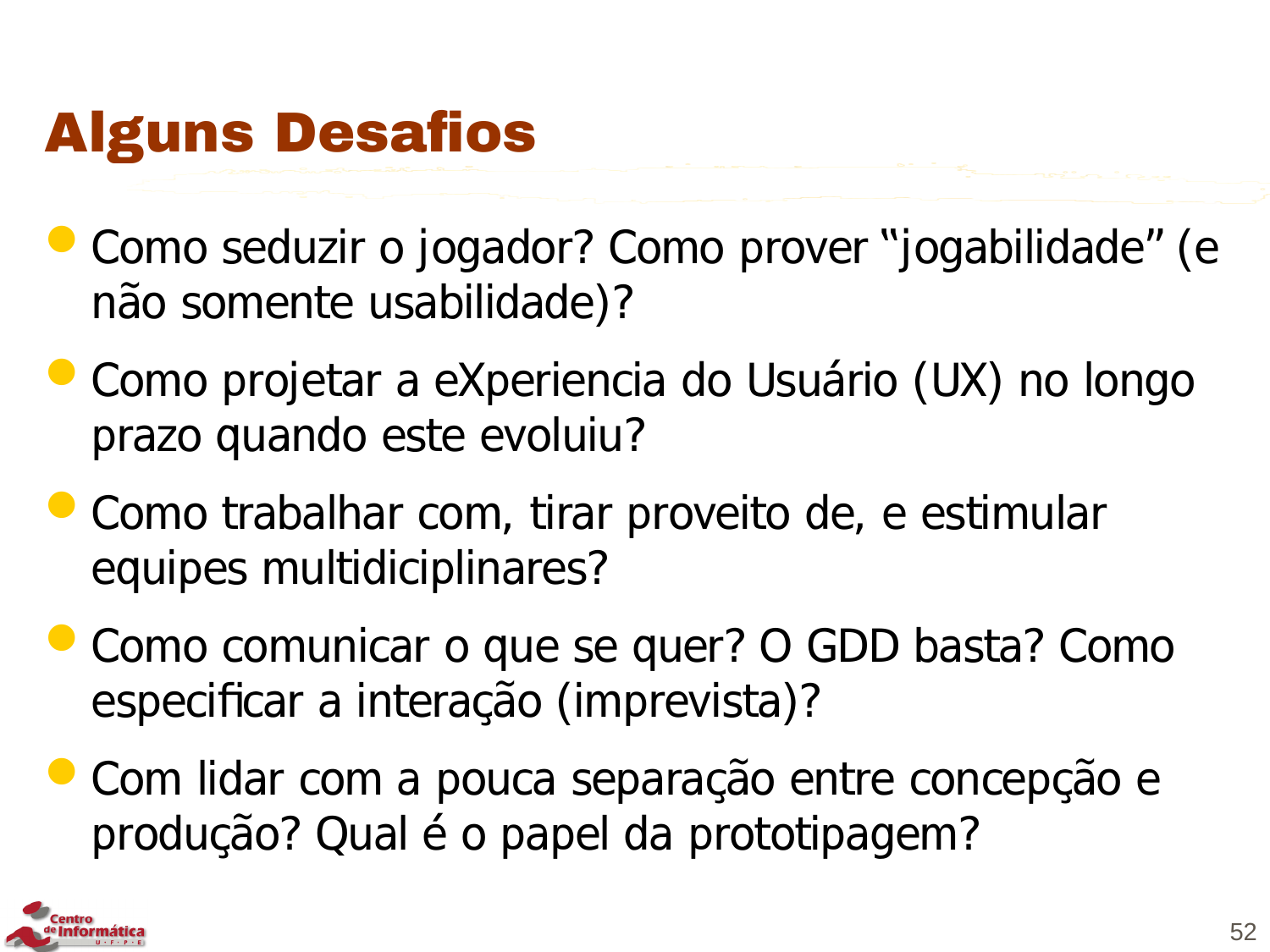

# Alguns Desafios
Como seduzir o jogador? Como prover “jogabilidade” (e não somente usabilidade)?
Como projetar a eXperiencia do Usuário (UX) no longo prazo quando este evoluiu?
Como trabalhar com, tirar proveito de, e estimular equipes multidiciplinares?
Como comunicar o que se quer? O GDD basta? Como especificar a interação (imprevista)?
Com lidar com a pouca separação entre concepção e produção? Qual é o papel da prototipagem?

52